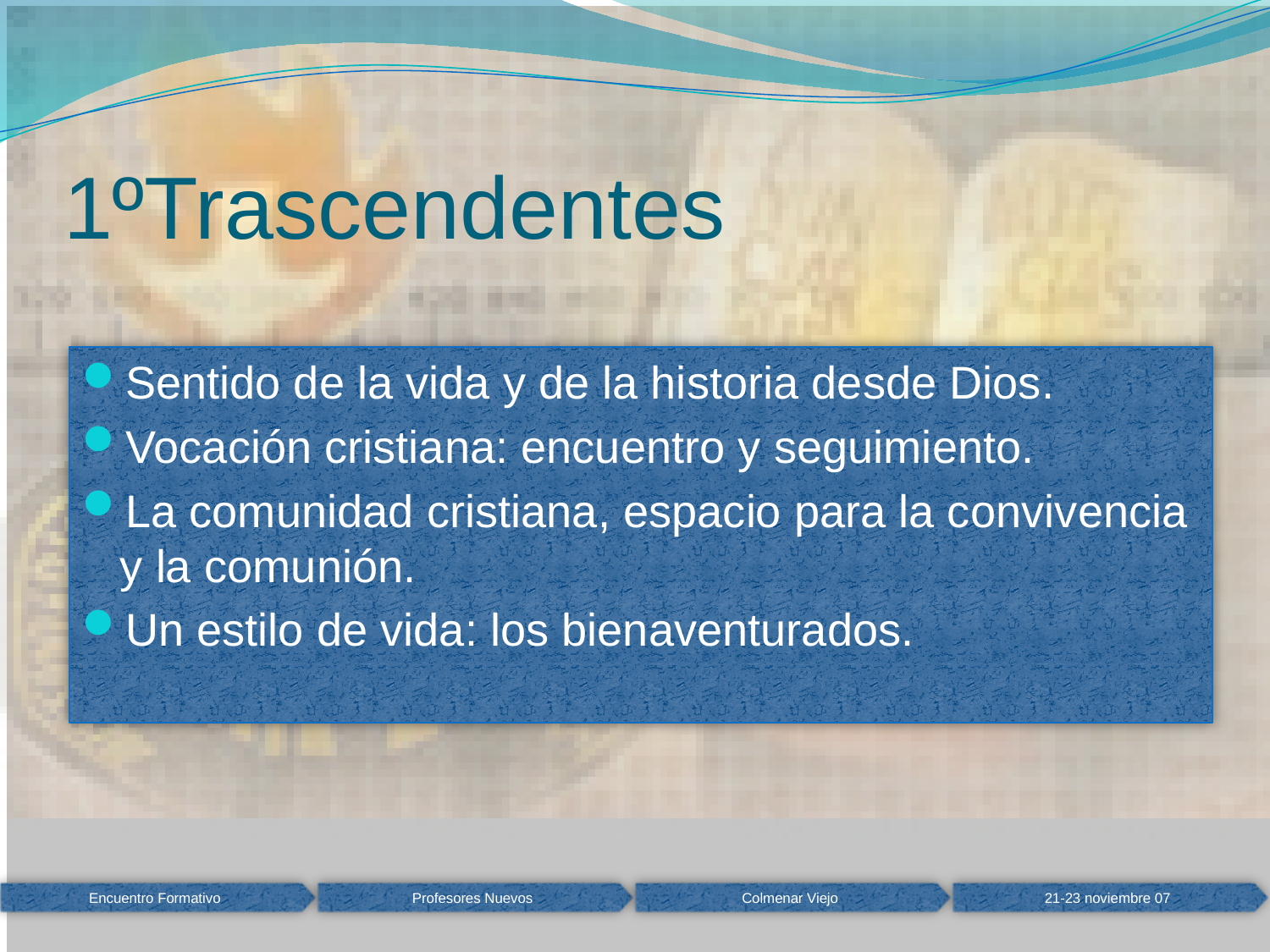

# 1ºTrascendentes
Sentido de la vida y de la historia desde Dios.
Vocación cristiana: encuentro y seguimiento.
La comunidad cristiana, espacio para la convivencia y la comunión.
Un estilo de vida: los bienaventurados.
21-23 noviembre 07
Encuentro Formativo
Profesores Nuevos
Colmenar Viejo